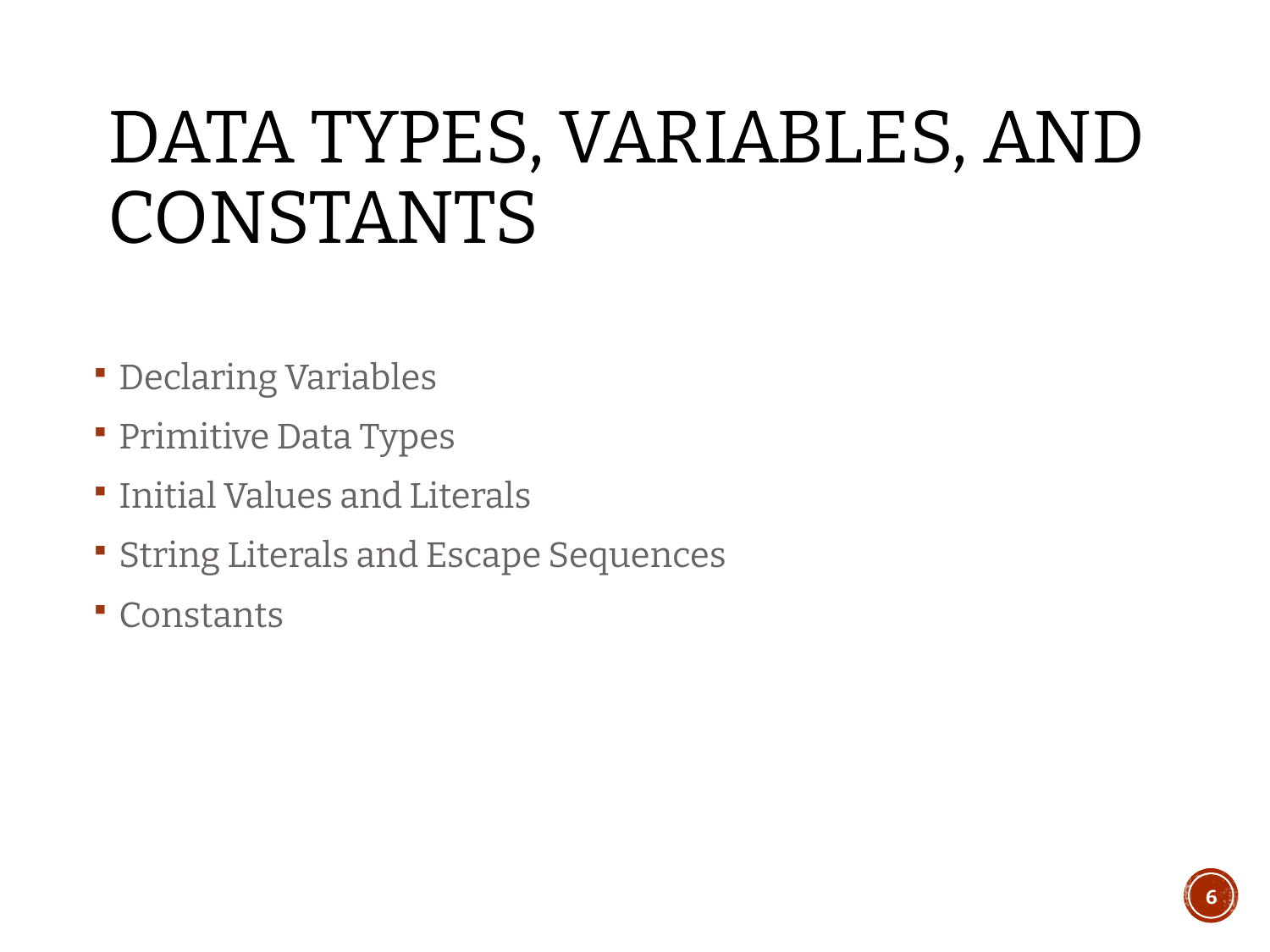

# Data Types, Variables, and Constants

Declaring Variables
Primitive Data Types
Initial Values and Literals
String Literals and Escape Sequences
Constants

6